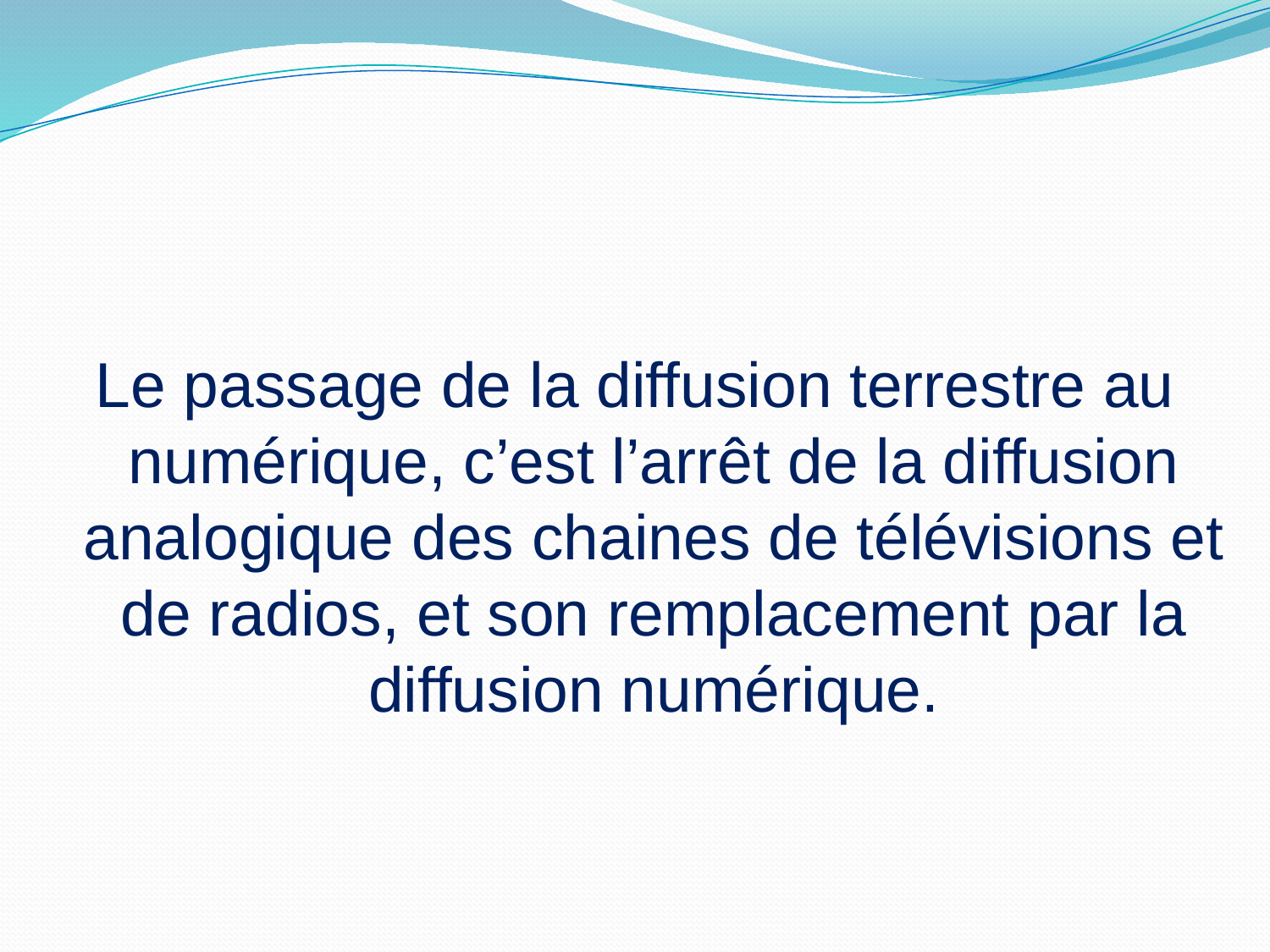

Le passage de la diffusion terrestre au numérique, c’est l’arrêt de la diffusion analogique des chaines de télévisions et de radios, et son remplacement par la diffusion numérique.